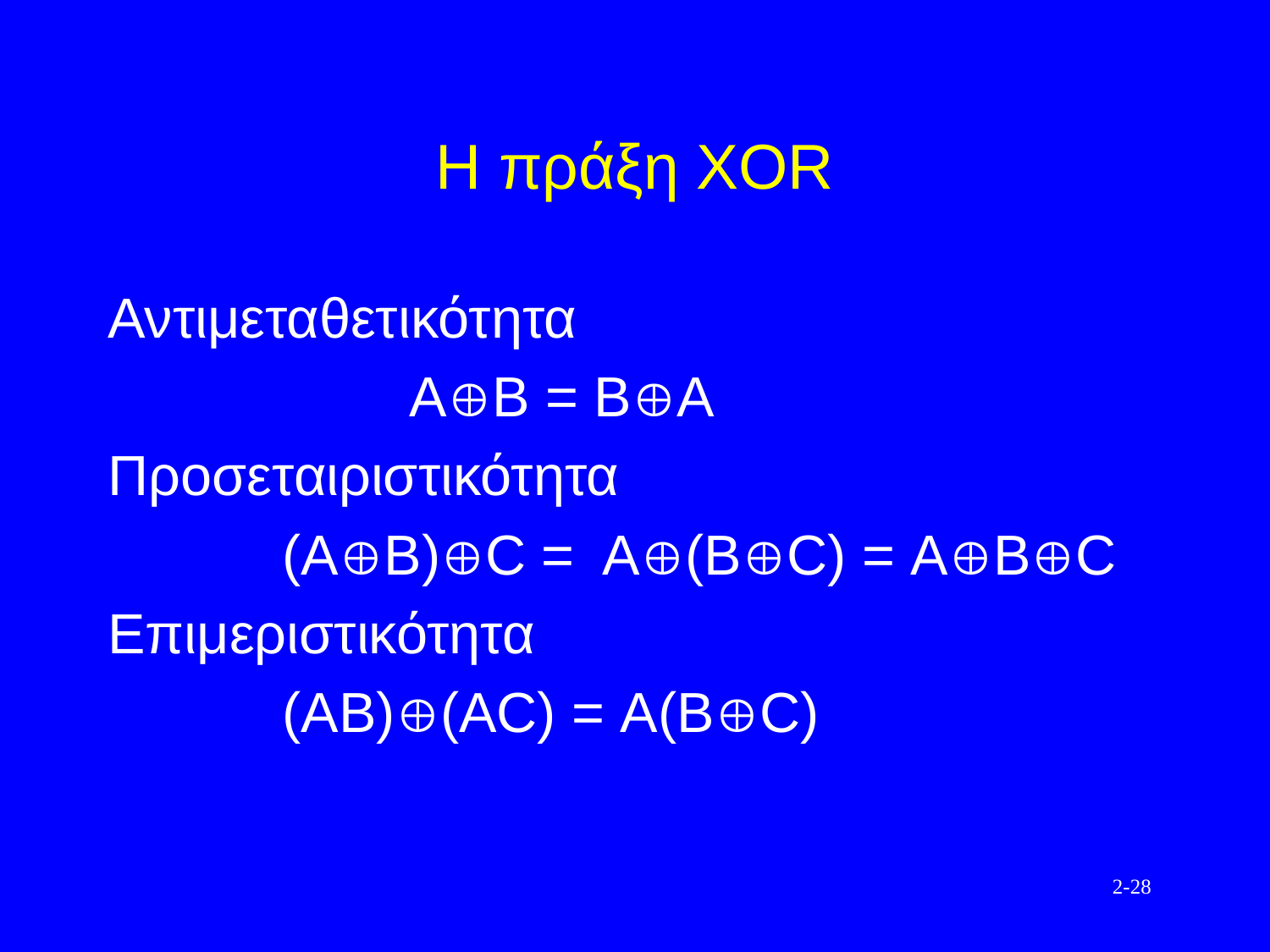

# Η πράξη XOR
Αντιμεταθετικότητα
			Α⊕Β = Β⊕Α
Προσεταιριστικότητα
		(Α⊕Β)⊕C =  A⊕(B⊕C) = A⊕B⊕C
Επιμεριστικότητα
		(AB)⊕(AC) = A(B⊕C)